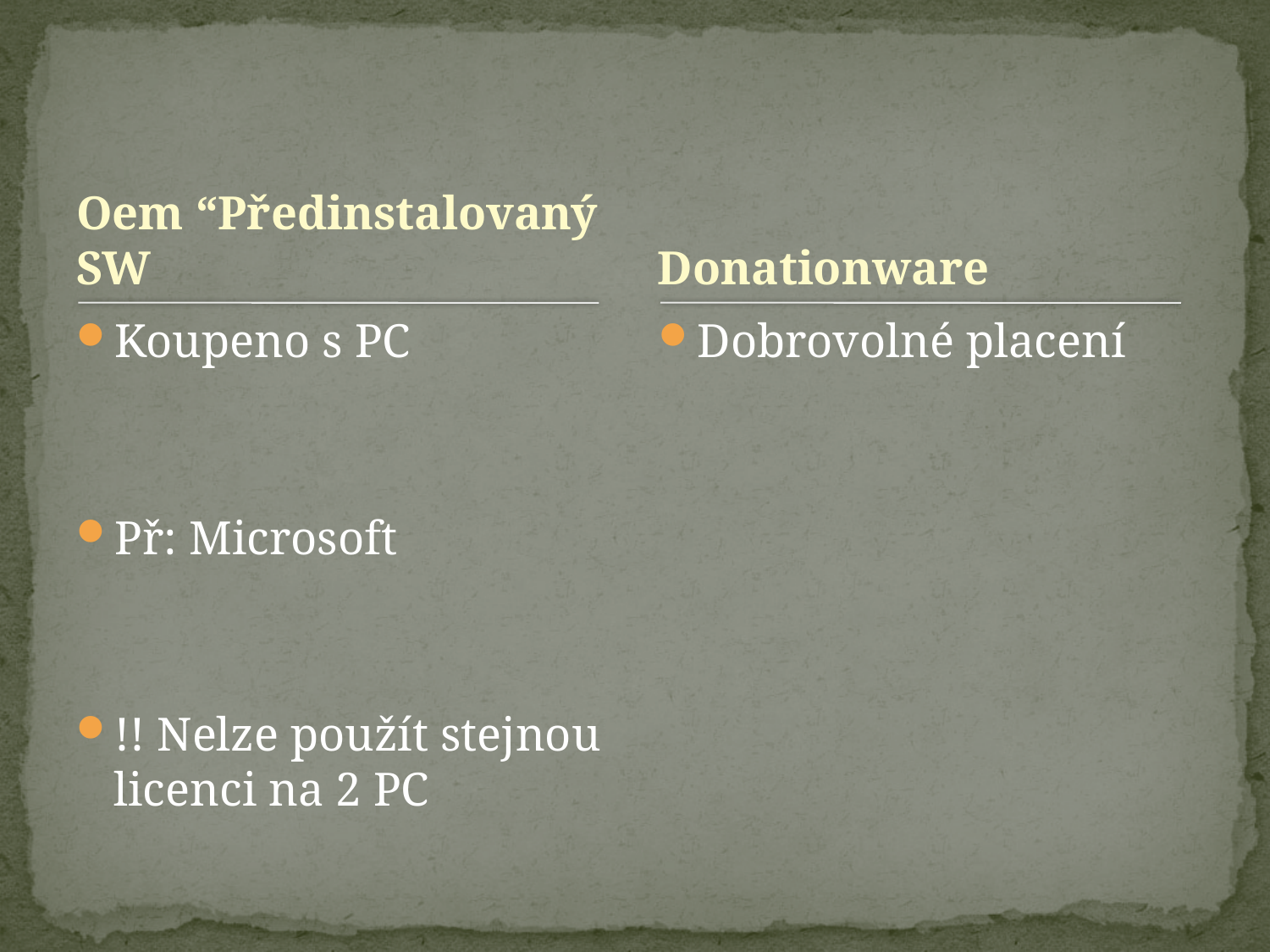

Oem “Předinstalovaný SW
Donationware
Koupeno s PC

Př: Microsoft

!! Nelze použít stejnou licenci na 2 PC
Dobrovolné placení